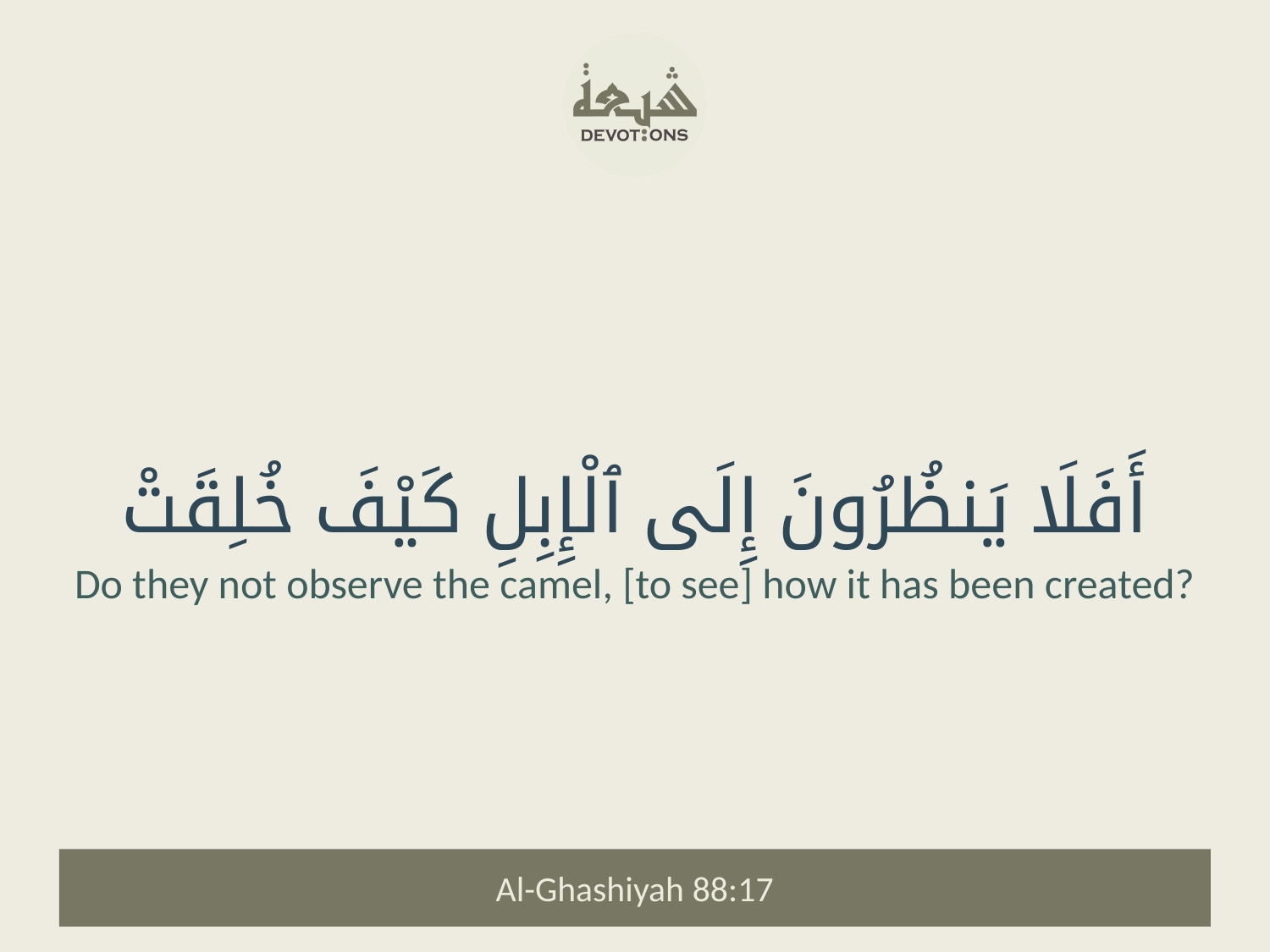

أَفَلَا يَنظُرُونَ إِلَى ٱلْإِبِلِ كَيْفَ خُلِقَتْ
Do they not observe the camel, [to see] how it has been created?
Al-Ghashiyah 88:17